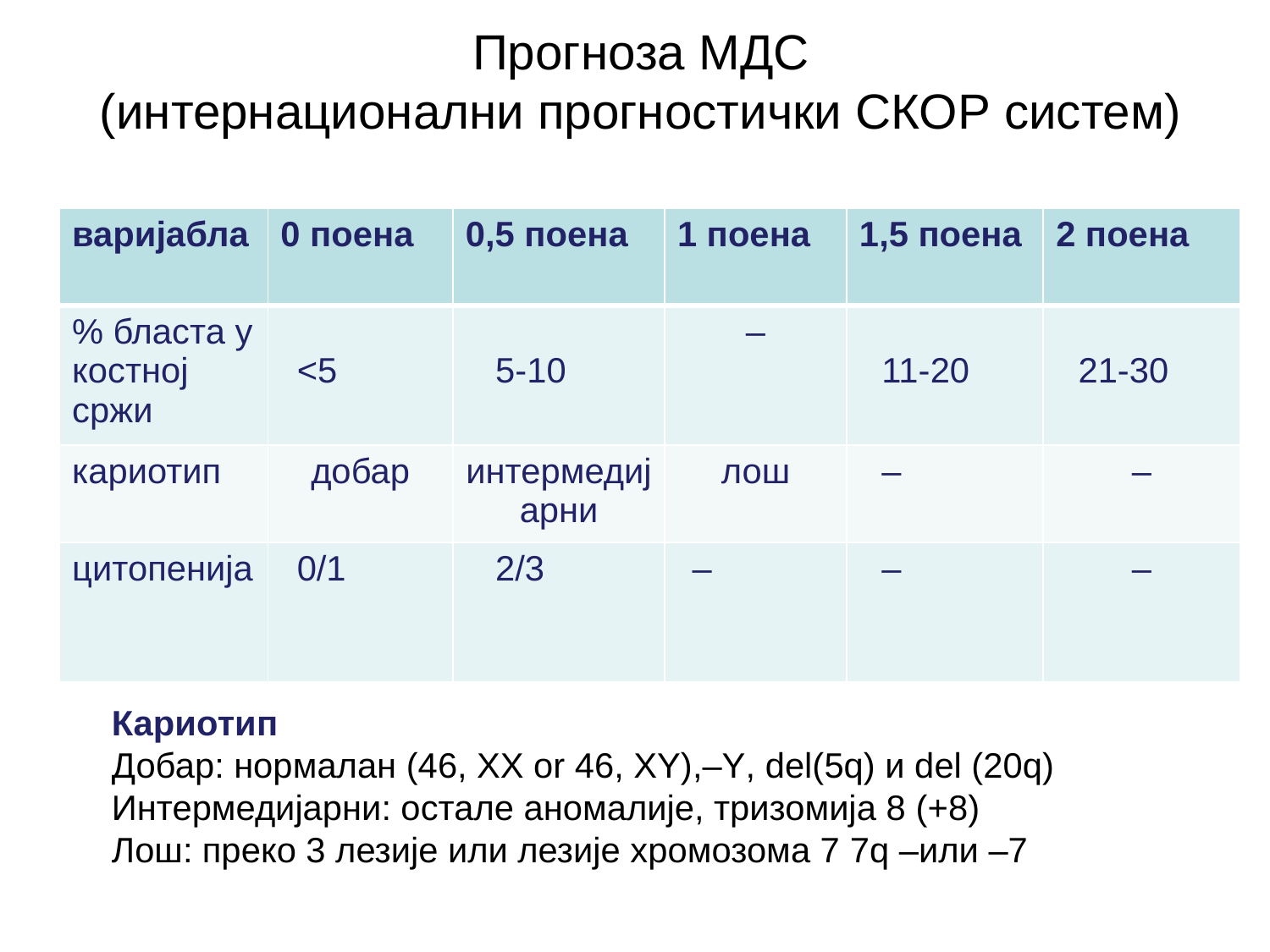

# Прогноза МДС (интернационални прогностички СКОР систем)
| варијабла | 0 поена | 0,5 поена | 1 поена | 1,5 поена | 2 поена |
| --- | --- | --- | --- | --- | --- |
| % бласта у костној сржи | <5 | 5-10 | – | 11-20 | 21-30 |
| кариотип | добар | интермедијарни | лош | – | – |
| цитопенија | 0/1 | 2/3 | – | – | – |
Кариотип
Добар: нормалан (46, XX or 46, XY),–Y, del(5q) и del (20q)
Интермедијарни: остале аномалије, тризомија 8 (+8)
Лош: преко 3 лезије или лезије хромозома 7 7q –или –7